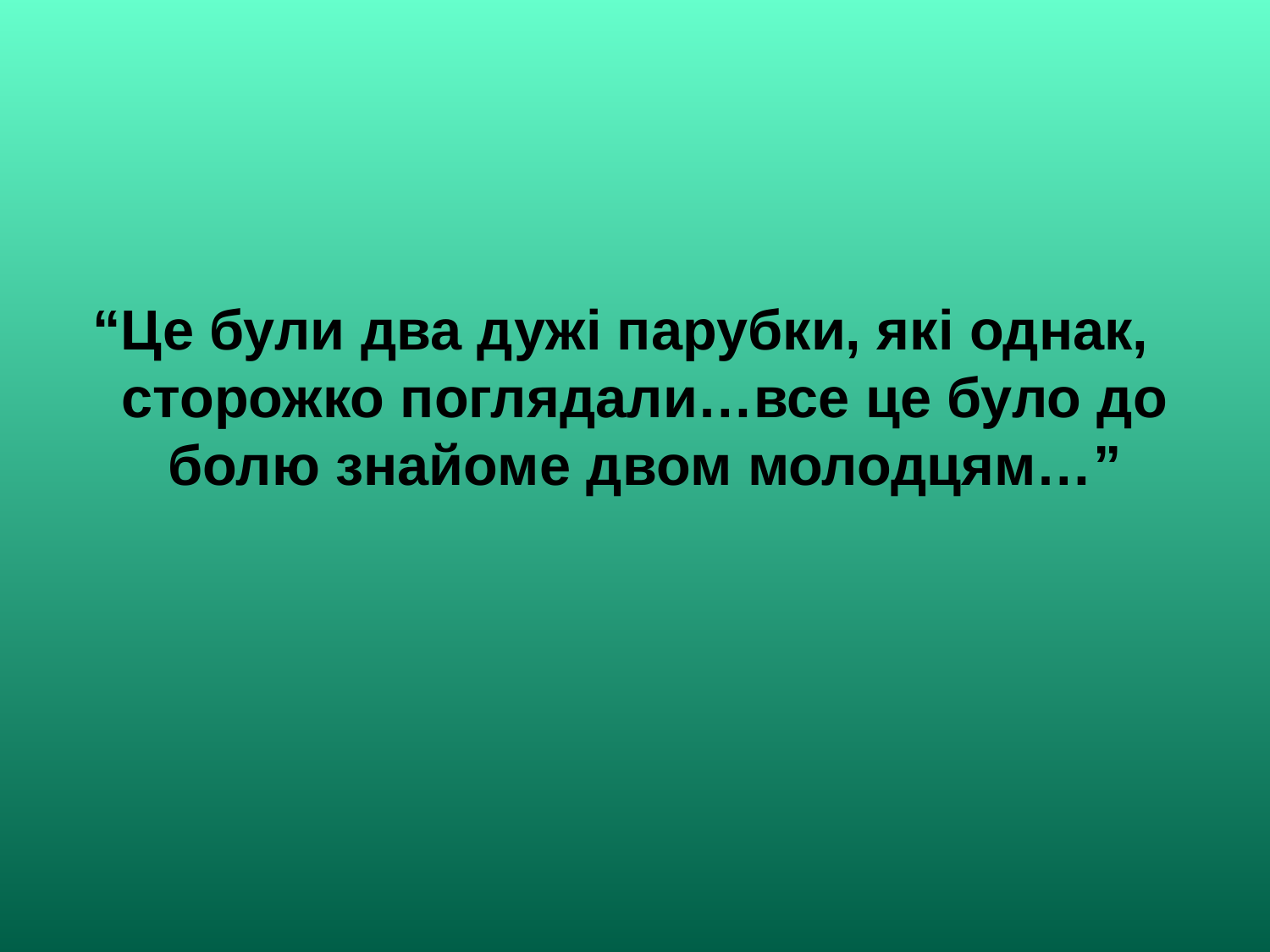

“Це були два дужі парубки, які однак, сторожко поглядали…все це було до болю знайоме двом молодцям…”